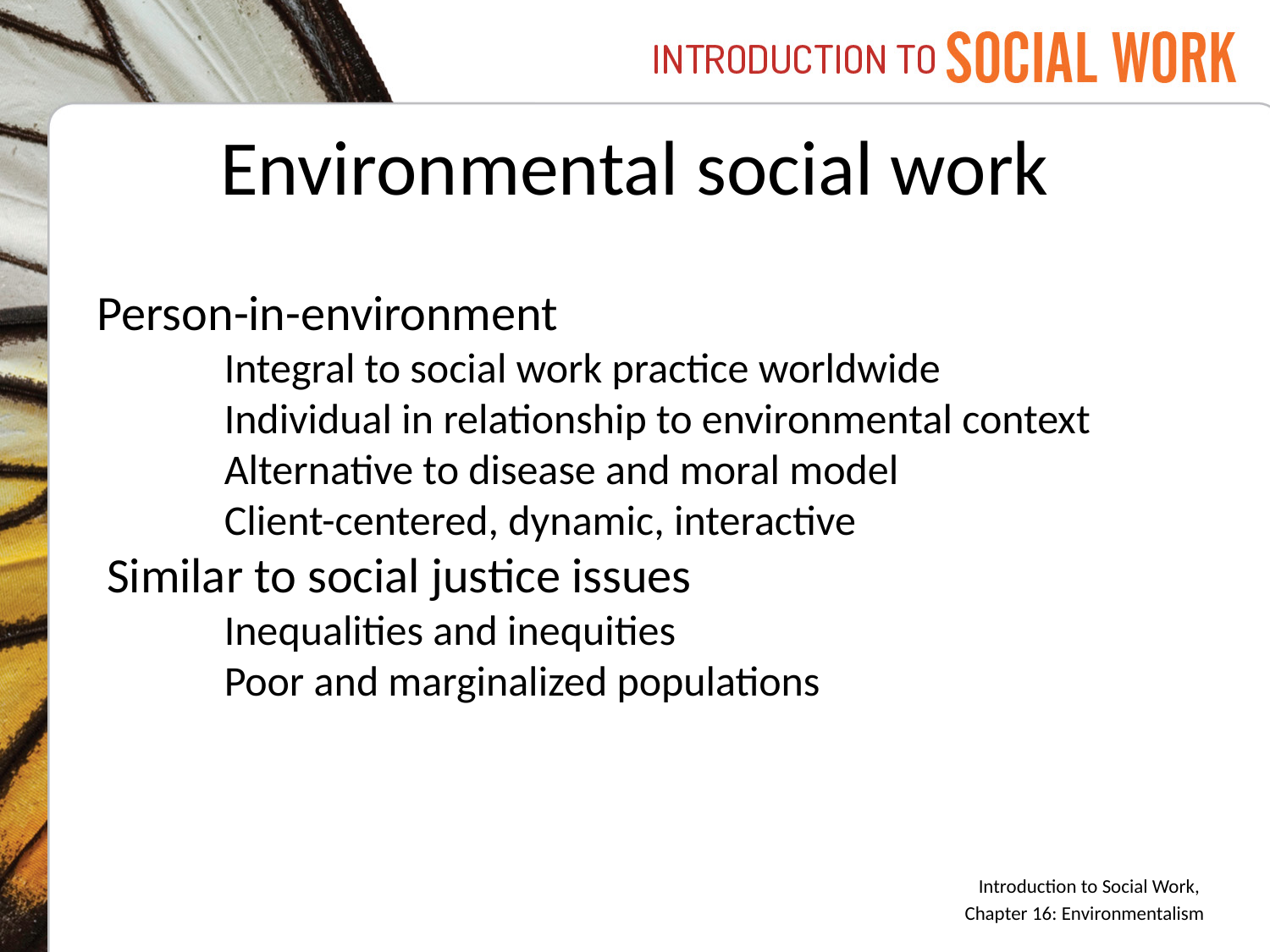

# Environmental social work

Person-in-environment
	Integral to social work practice worldwide
	Individual in relationship to environmental context
	Alternative to disease and moral model
	Client-centered, dynamic, interactive
 Similar to social justice issues
	Inequalities and inequities
	Poor and marginalized populations
Introduction to Social Work,
Chapter 16: Environmentalism